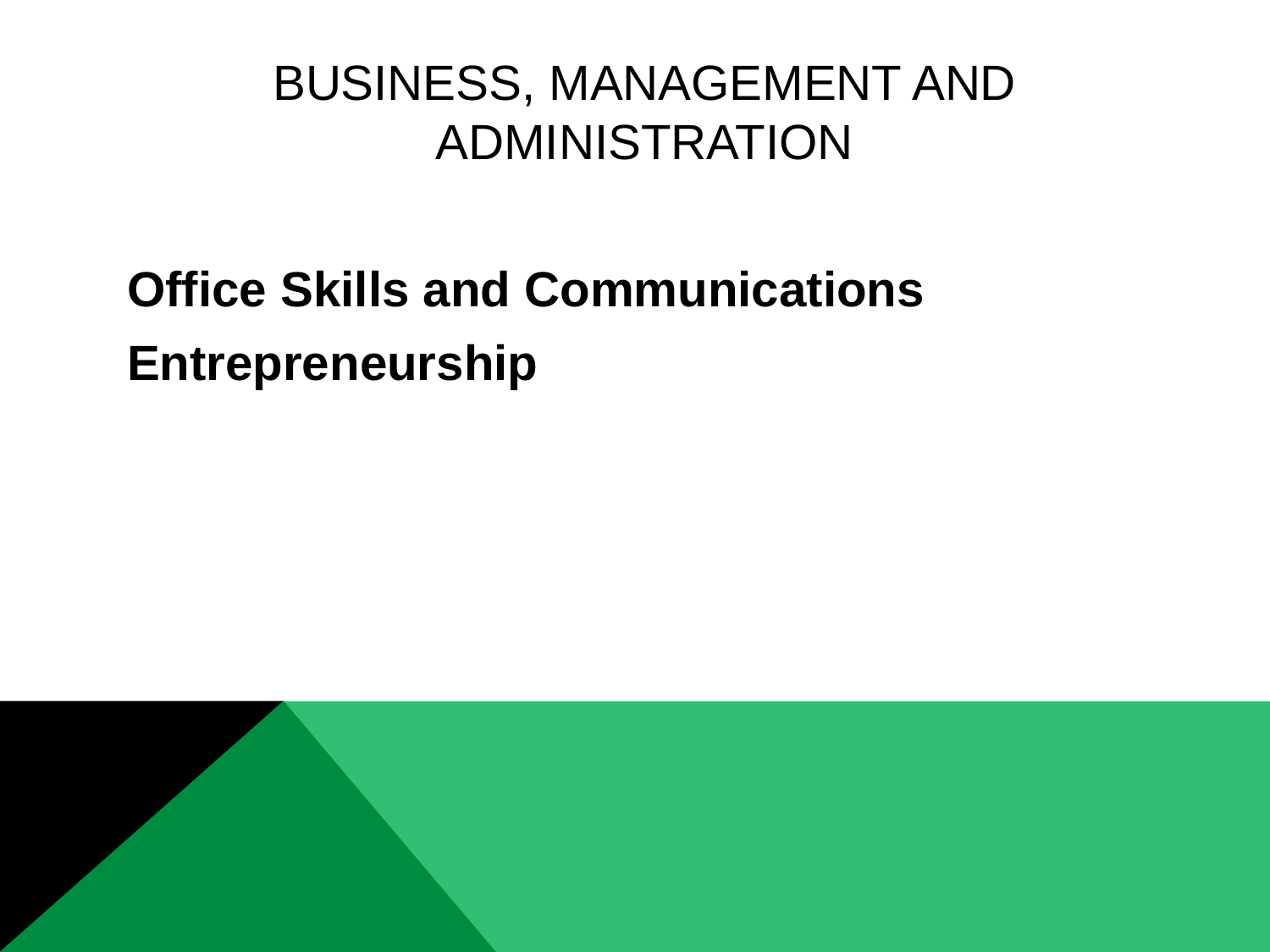

# Business, management and Administration

Office Skills and Communications
Entrepreneurship